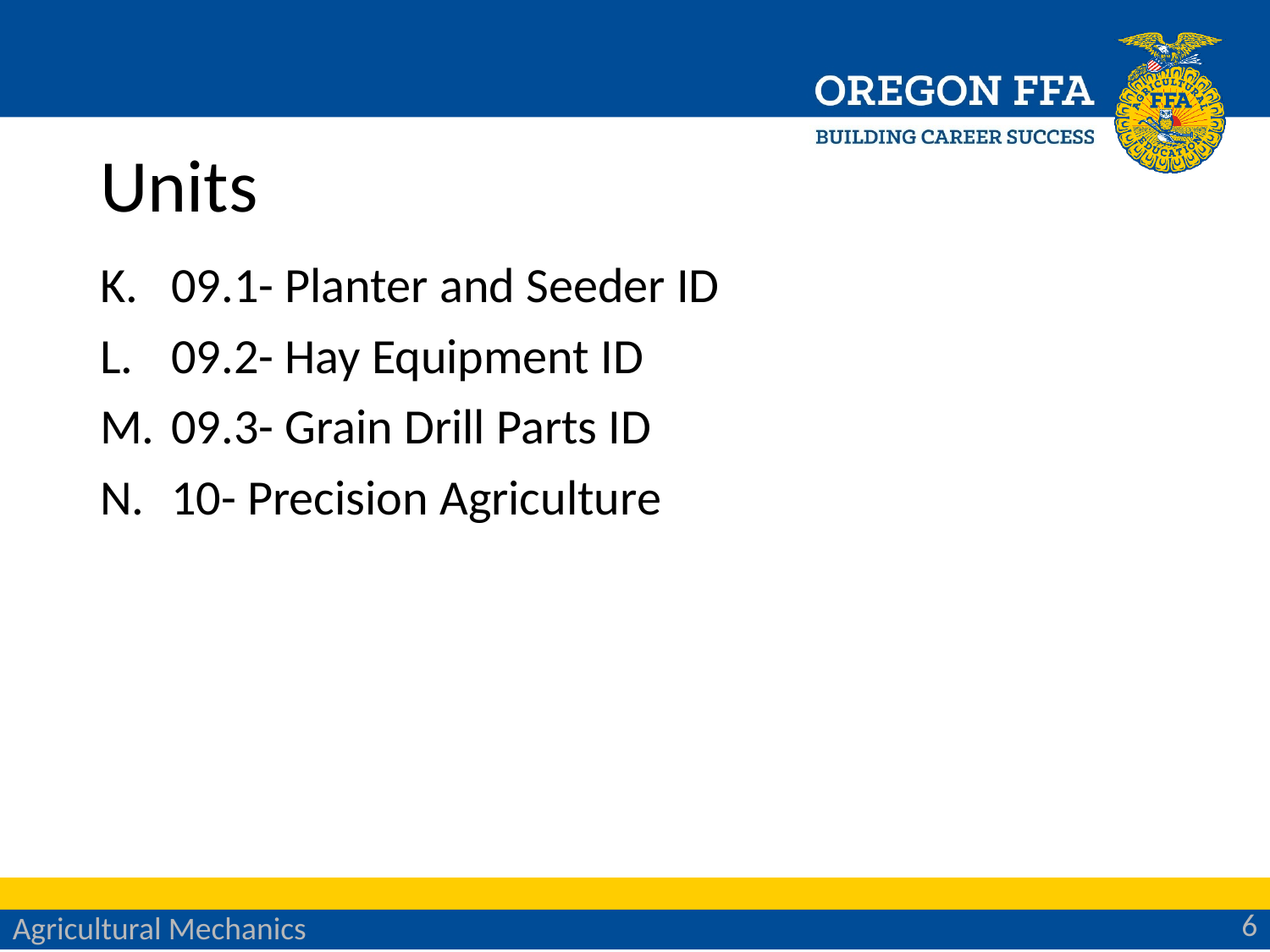

# Units
09.1- Planter and Seeder ID
09.2- Hay Equipment ID
09.3- Grain Drill Parts ID
10- Precision Agriculture
6
Agricultural Mechanics